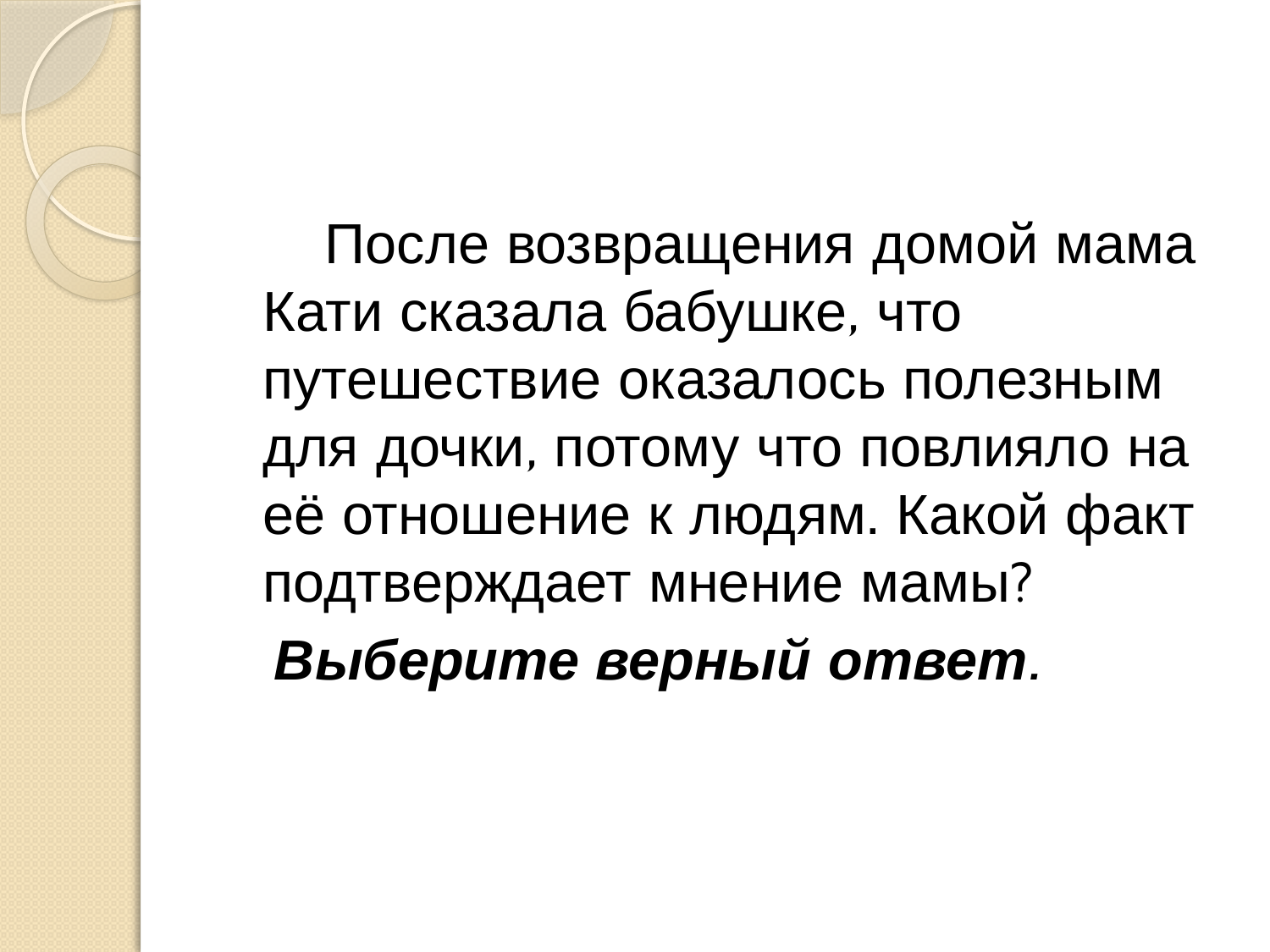

#
      После возвращения домой мама Кати сказала бабушке, что путешествие оказалось полезным для дочки, потому что повлияло на её отношение к людям. Какой факт подтверждает мнение мамы?
   Выберите верный ответ.